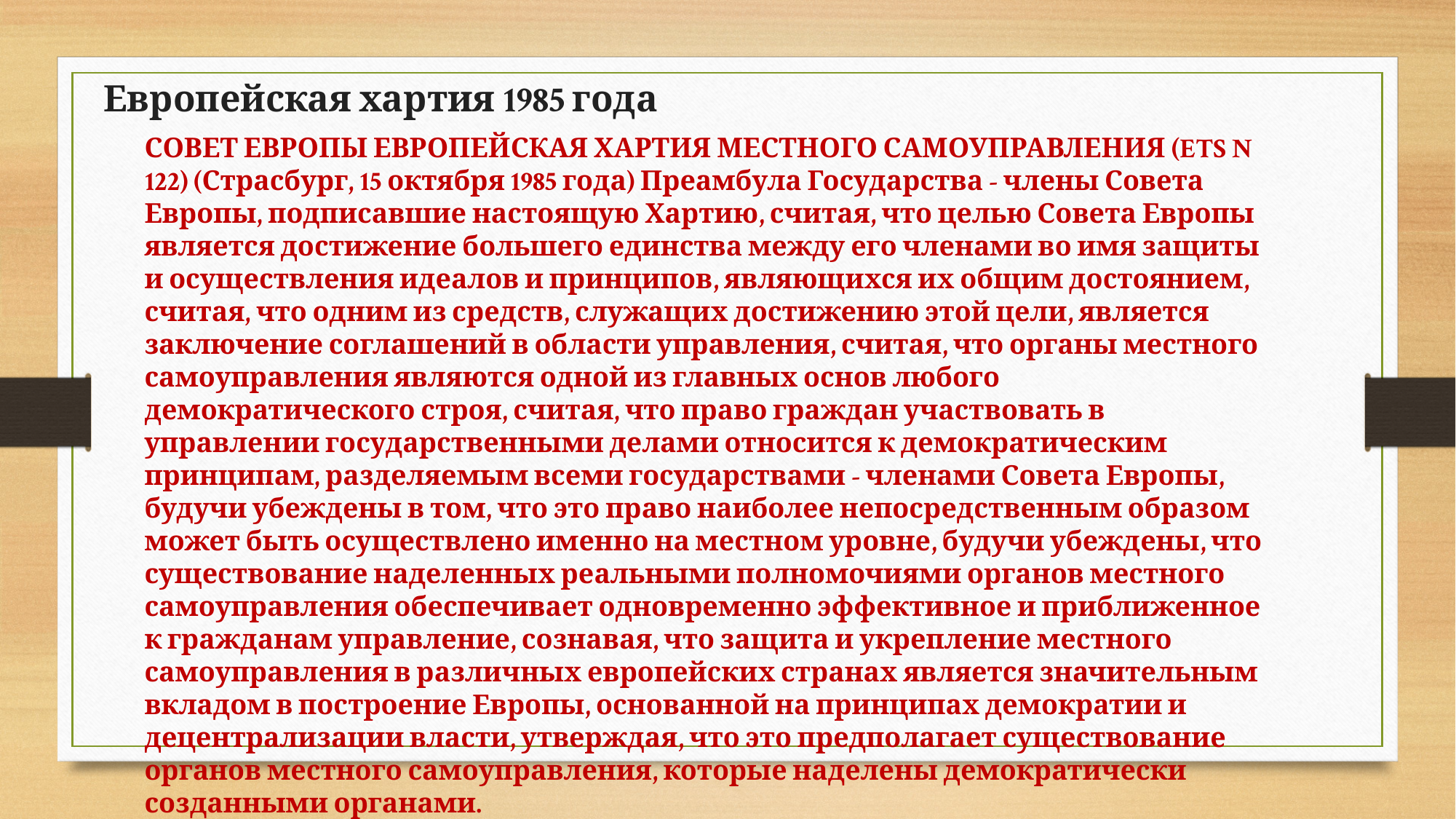

Европейская хартия 1985 года
СОВЕТ ЕВРОПЫ ЕВРОПЕЙСКАЯ ХАРТИЯ МЕСТНОГО САМОУПРАВЛЕНИЯ (ETS N 122) (Страсбург, 15 октября 1985 года) Преамбула Государства - члены Совета Европы, подписавшие настоящую Хартию, считая, что целью Совета Европы является достижение большего единства между его членами во имя защиты и осуществления идеалов и принципов, являющихся их общим достоянием, считая, что одним из средств, служащих достижению этой цели, является заключение соглашений в области управления, считая, что органы местного самоуправления являются одной из главных основ любого демократического строя, считая, что право граждан участвовать в управлении государственными делами относится к демократическим принципам, разделяемым всеми государствами - членами Совета Европы, будучи убеждены в том, что это право наиболее непосредственным образом может быть осуществлено именно на местном уровне, будучи убеждены, что существование наделенных реальными полномочиями органов местного самоуправления обеспечивает одновременно эффективное и приближенное к гражданам управление, сознавая, что защита и укрепление местного самоуправления в различных европейских странах является значительным вкладом в построение Европы, основанной на принципах демократии и децентрализации власти, утверждая, что это предполагает существование органов местного самоуправления, которые наделены демократически созданными органами.